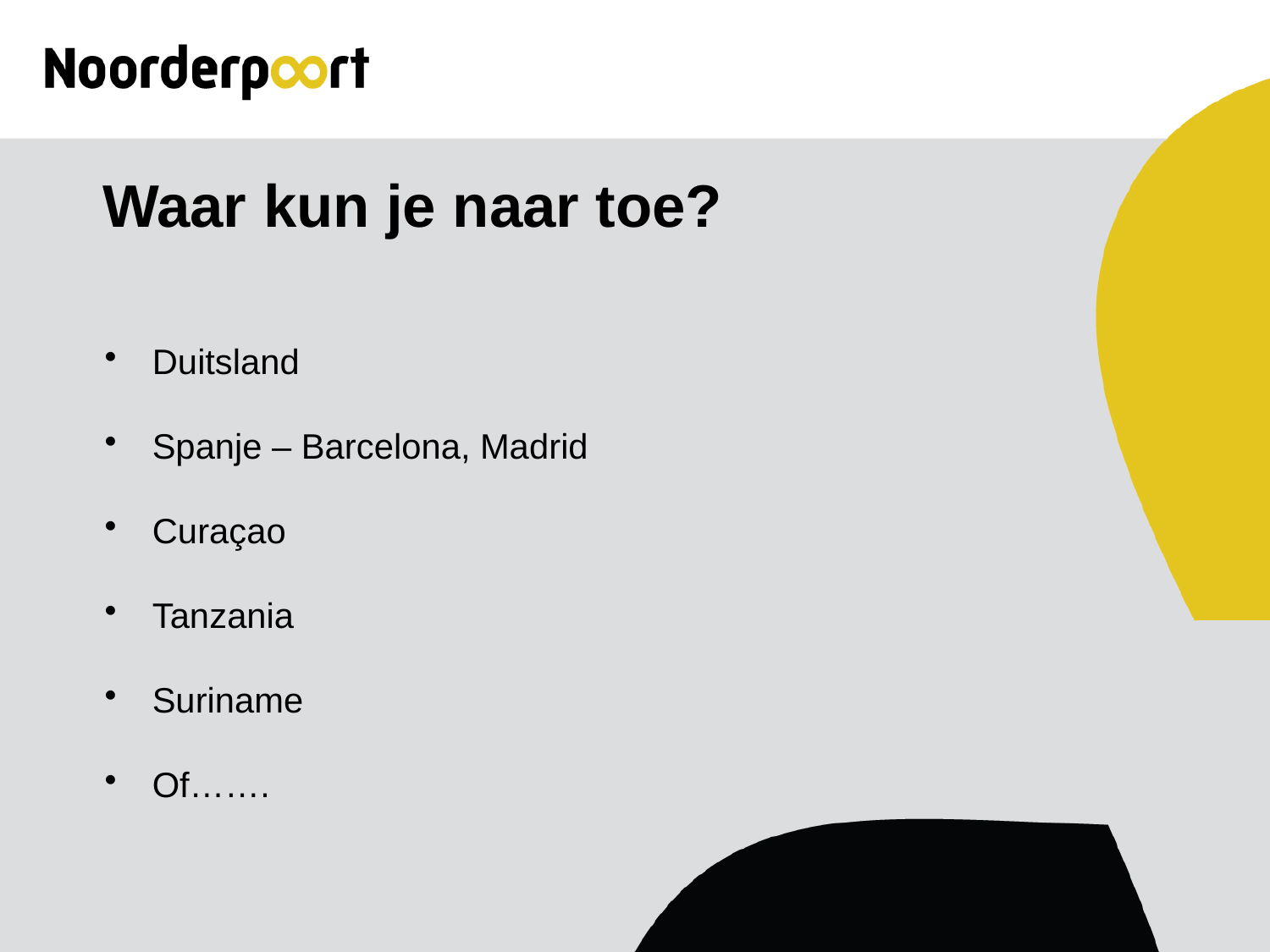

# Waar kun je naar toe?
Duitsland
Spanje – Barcelona, Madrid
Curaçao
Tanzania
Suriname
Of…….